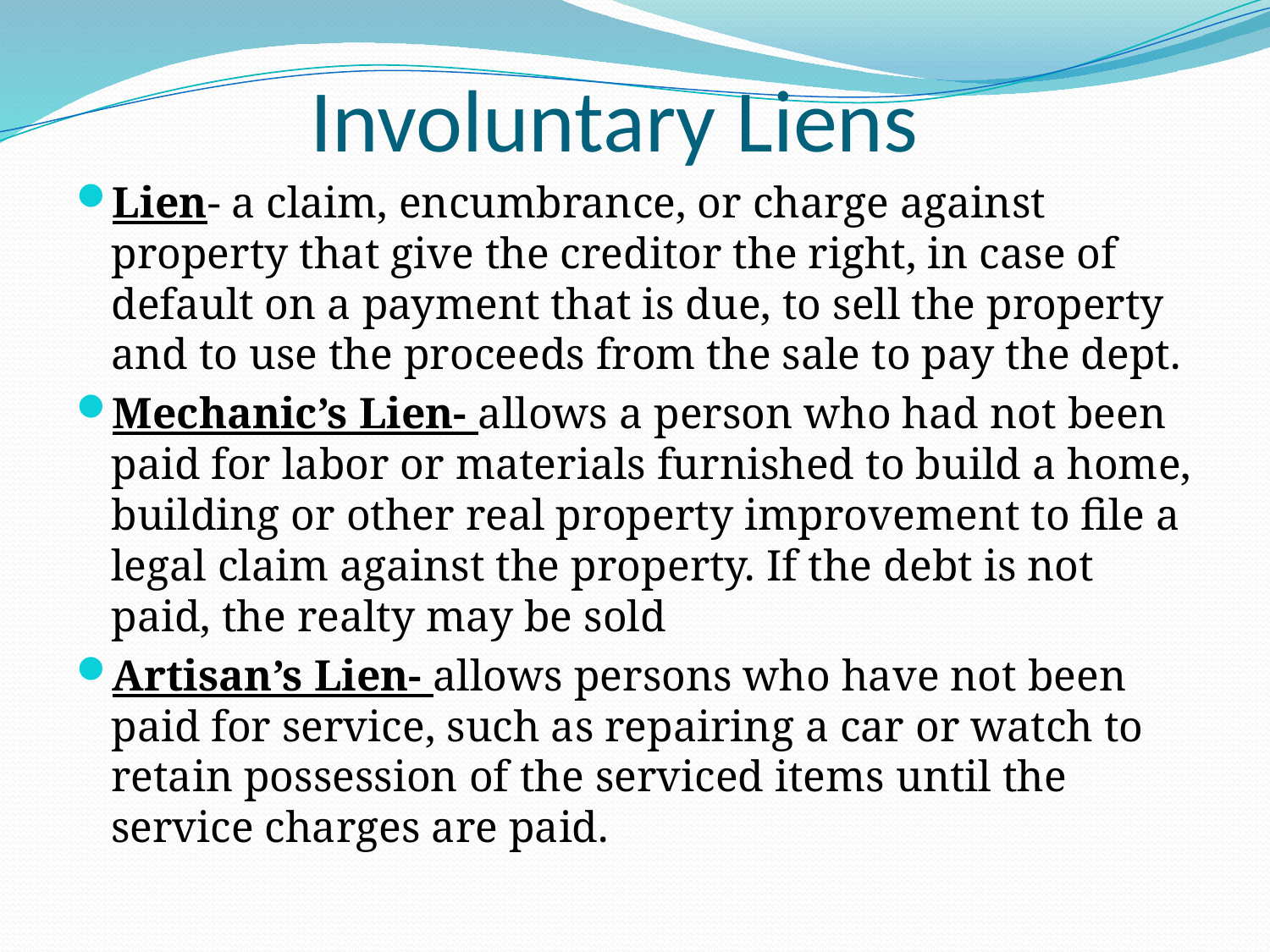

# Involuntary Liens
Lien- a claim, encumbrance, or charge against property that give the creditor the right, in case of default on a payment that is due, to sell the property and to use the proceeds from the sale to pay the dept.
Mechanic’s Lien- allows a person who had not been paid for labor or materials furnished to build a home, building or other real property improvement to file a legal claim against the property. If the debt is not paid, the realty may be sold
Artisan’s Lien- allows persons who have not been paid for service, such as repairing a car or watch to retain possession of the serviced items until the service charges are paid.